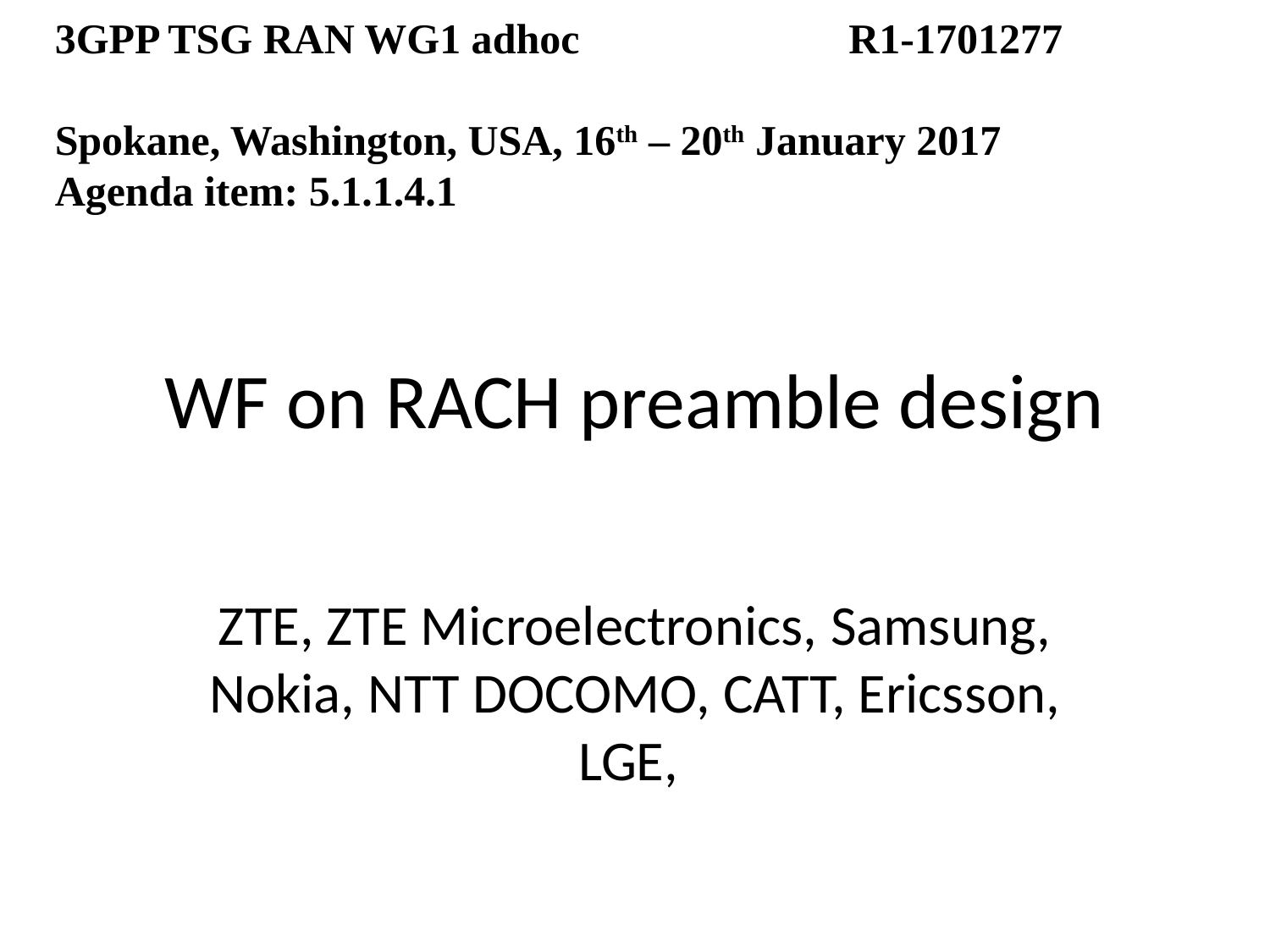

3GPP TSG RAN WG1 adhoc	               R1-1701277
Spokane, Washington, USA, 16th – 20th January 2017
Agenda item: 5.1.1.4.1
# WF on RACH preamble design
ZTE, ZTE Microelectronics, Samsung, Nokia, NTT DOCOMO, CATT, Ericsson, LGE,